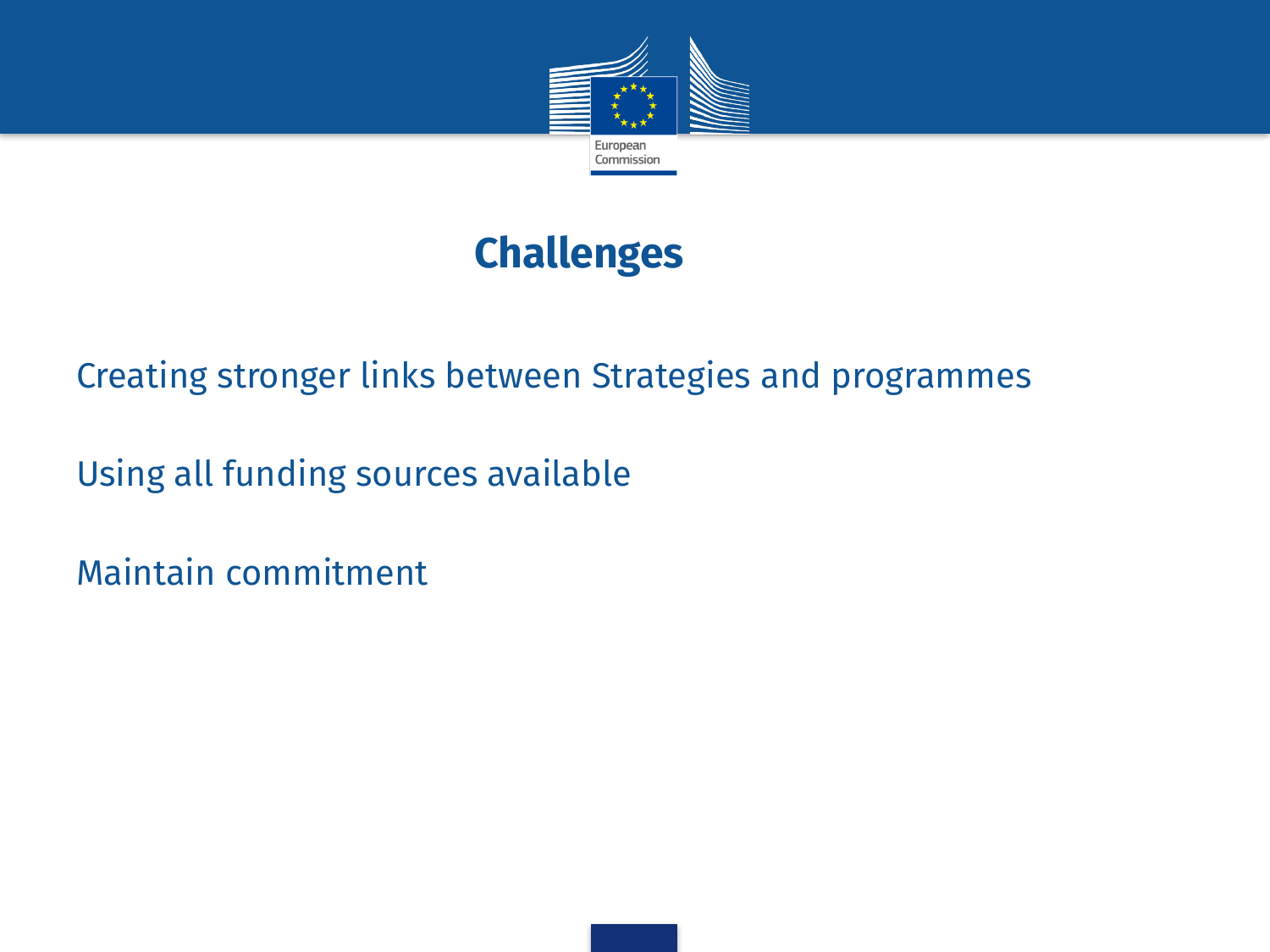

# Challenges
Creating stronger links between Strategies and programmes

Using all funding sources available

Maintain commitment